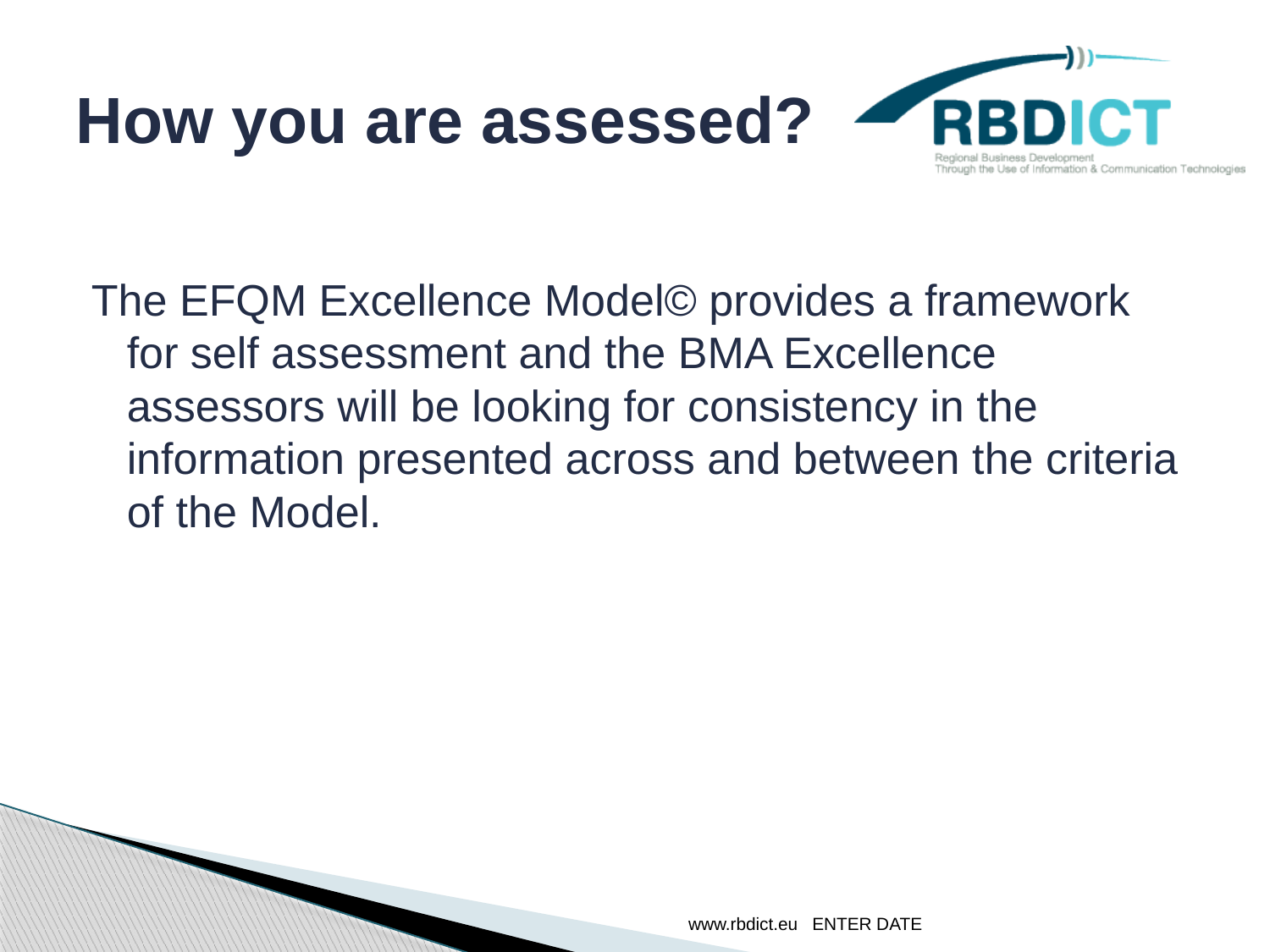

# How you are assessed?

The EFQM Excellence Model© provides a framework for self assessment and the BMA Excellence assessors will be looking for consistency in the information presented across and between the criteria of the Model.

www.rbdict.eu   ENTER DATE